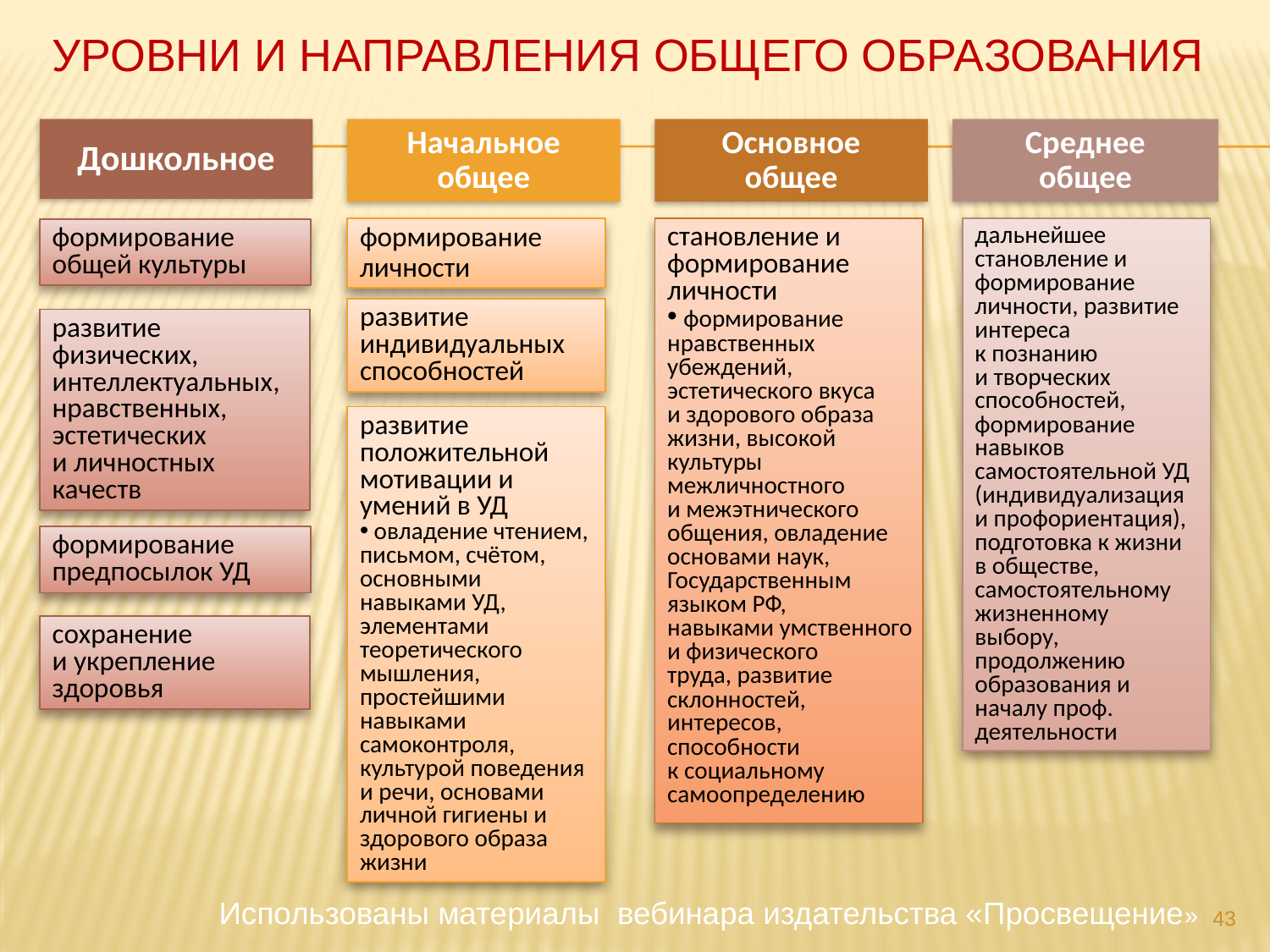

# Уровни и направления общего образования
Дошкольное
Начальное
общее
Основное
общее
Среднее
общее
формирование общей культуры
развитие физических, интеллектуальных, нравственных, эстетических
и личностных качеств
формирование предпосылок УД
сохранение
и укрепление здоровья
формирование
личности
развитие индивидуальных способностей
развитие положительной мотивации и умений в УД
 овладение чтением, письмом, счётом, основными навыками УД, элементами теоретического мышления, простейшими навыками самоконтроля, культурой поведения и речи, основами личной гигиены и здорового образа жизни
становление и
формирование
личности
 формирование
нравственных
убеждений,
эстетического вкуса
и здорового образа
жизни, высокой
культуры
межличностного
и межэтнического
общения, овладение
основами наук,
Государственным
языком РФ,
навыками умственного
и физического
труда, развитие
склонностей,
интересов,
способности
к социальному
самоопределению
дальнейшее
становление и формирование личности, развитие интереса
к познанию
и творческих способностей, формирование
навыков самостоятельной УД (индивидуализация и профориентация), подготовка к жизни в обществе, самостоятельному жизненному выбору, продолжению образования и началу проф. деятельности
Использованы материалы  вебинара издательства «Просвещение»
43